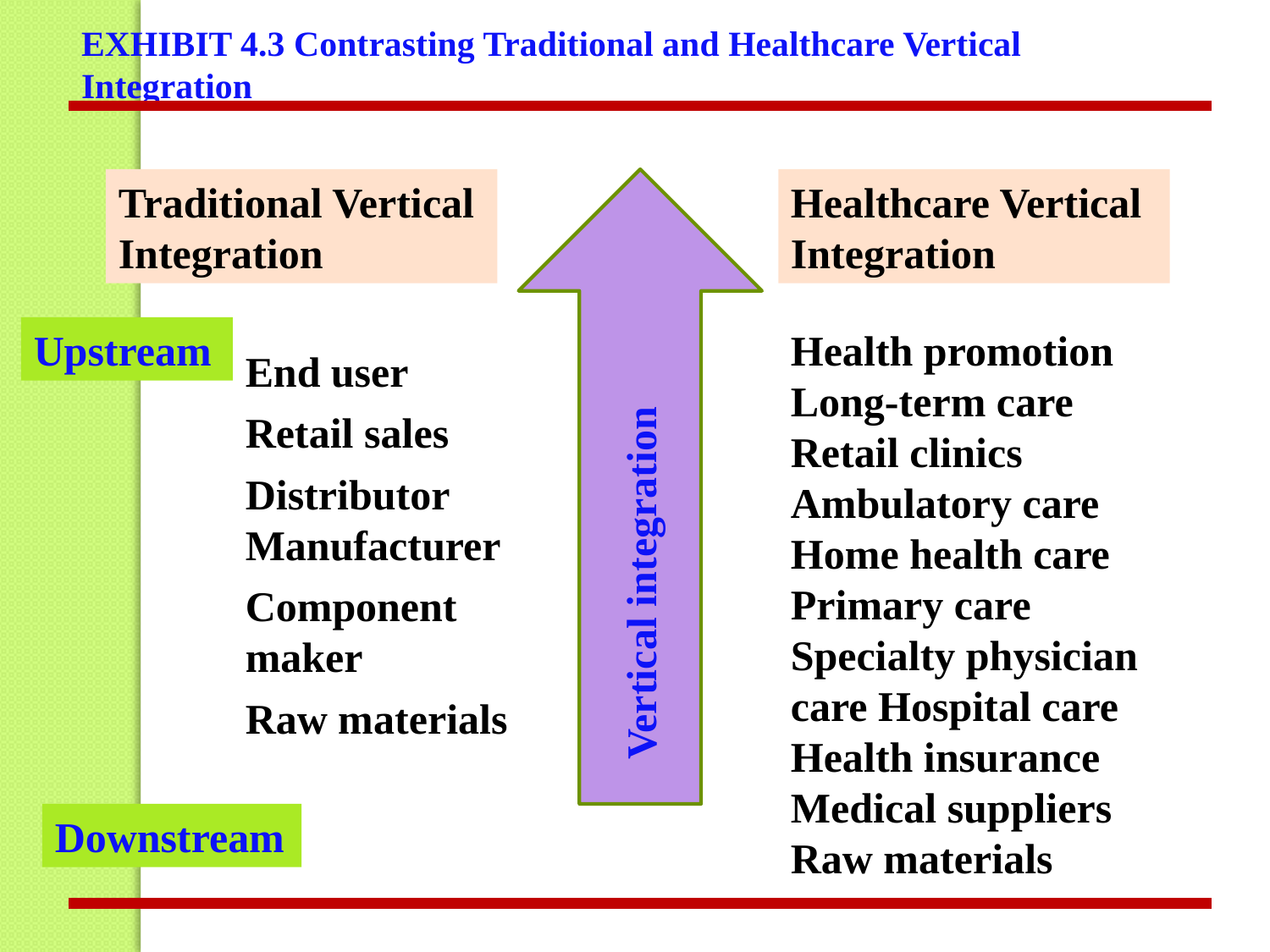

EXHIBIT 4.3 Contrasting Traditional and Healthcare Vertical Integration
Healthcare Vertical Integration
Traditional Vertical Integration

Upstream
Health promotion Long-term care Retail clinics Ambulatory care Home health care Primary care Specialty physician care Hospital care Health insurance Medical suppliers Raw materials
End user
Retail sales
Distributor Manufacturer
Component maker
Raw materials
Vertical integration
Downstream